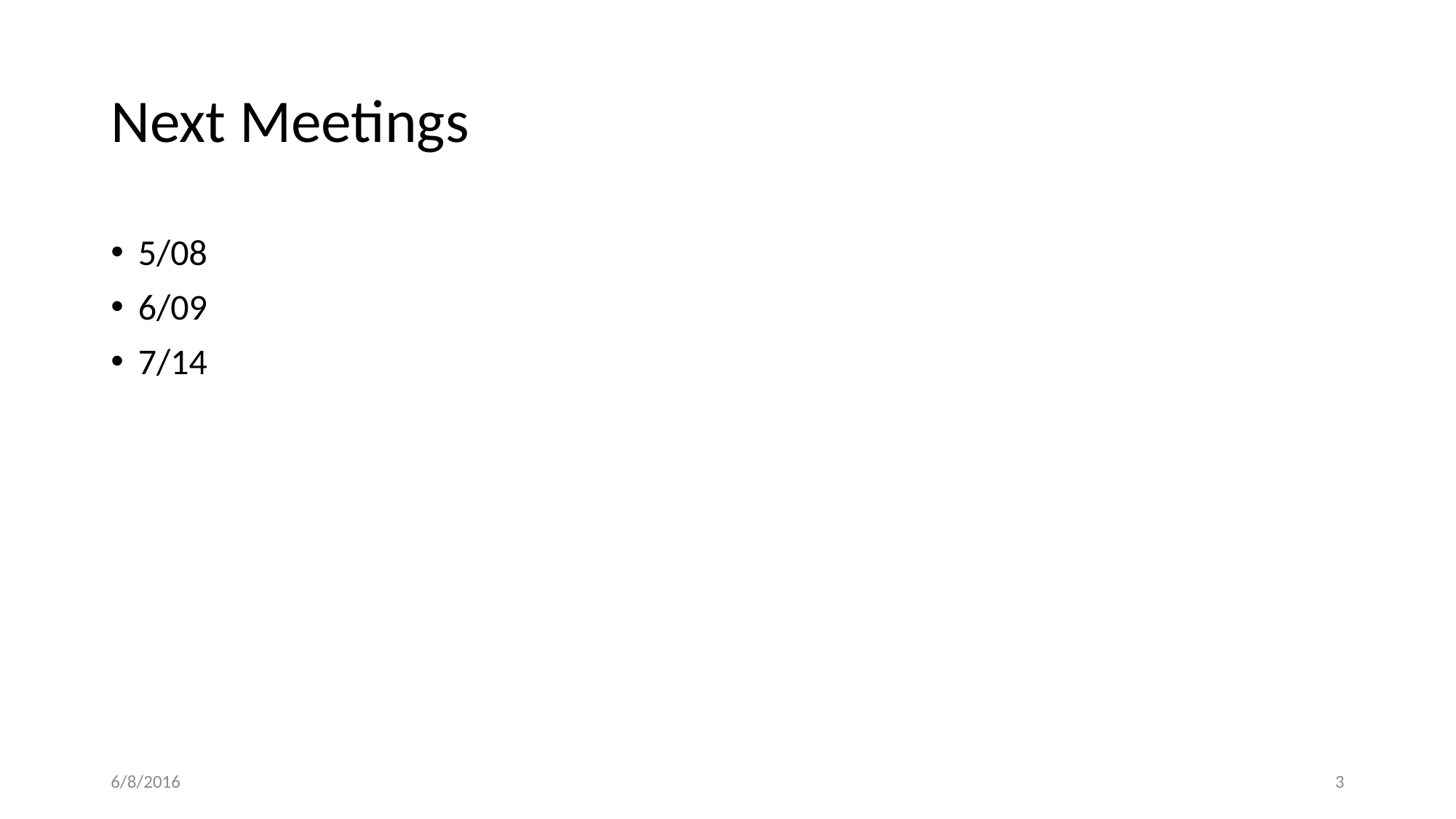

# Next Meetings

5/08
6/09
7/14
6/8/2016
3